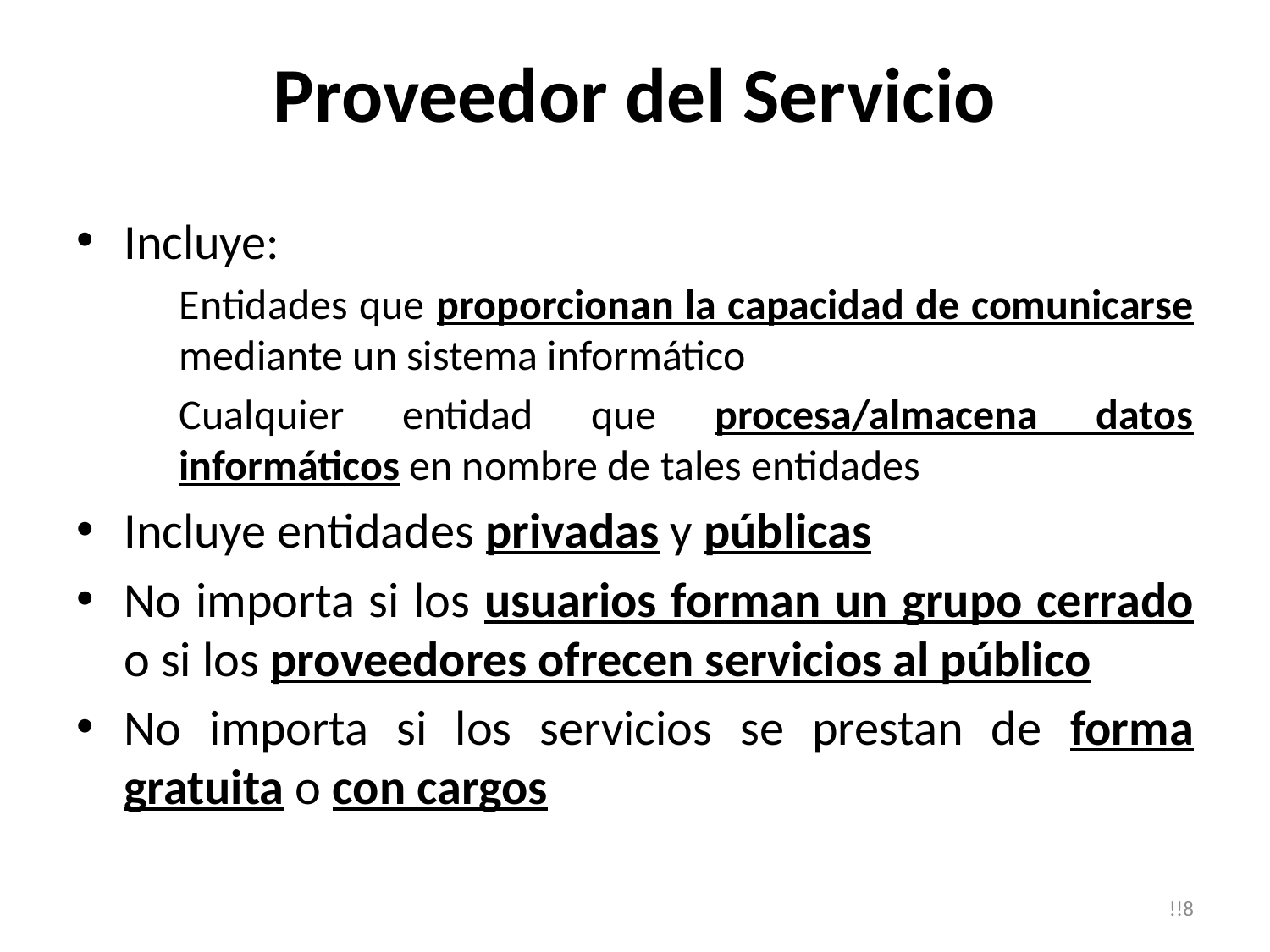

# Proveedor del Servicio
Incluye:
Entidades que proporcionan la capacidad de comunicarse mediante un sistema informático
Cualquier entidad que procesa/almacena datos informáticos en nombre de tales entidades
Incluye entidades privadas y públicas
No importa si los usuarios forman un grupo cerrado o si los proveedores ofrecen servicios al público
No importa si los servicios se prestan de forma gratuita o con cargos
!!8